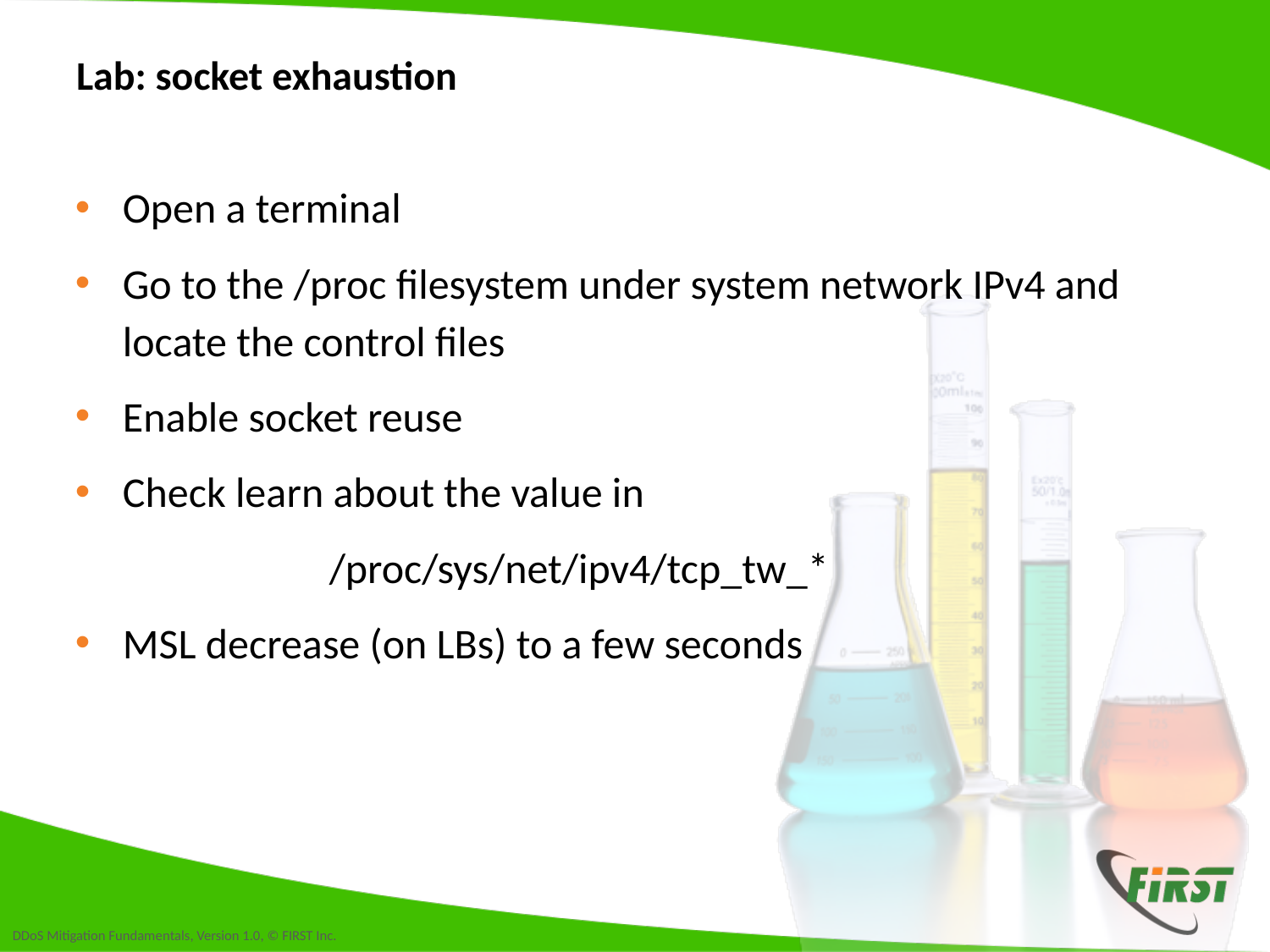

# Lab: socket exhaustion
Open a terminal
Go to the /proc filesystem under system network IPv4 and locate the control files
Enable socket reuse
Check learn about the value in
		/proc/sys/net/ipv4/tcp_tw_*
MSL decrease (on LBs) to a few seconds